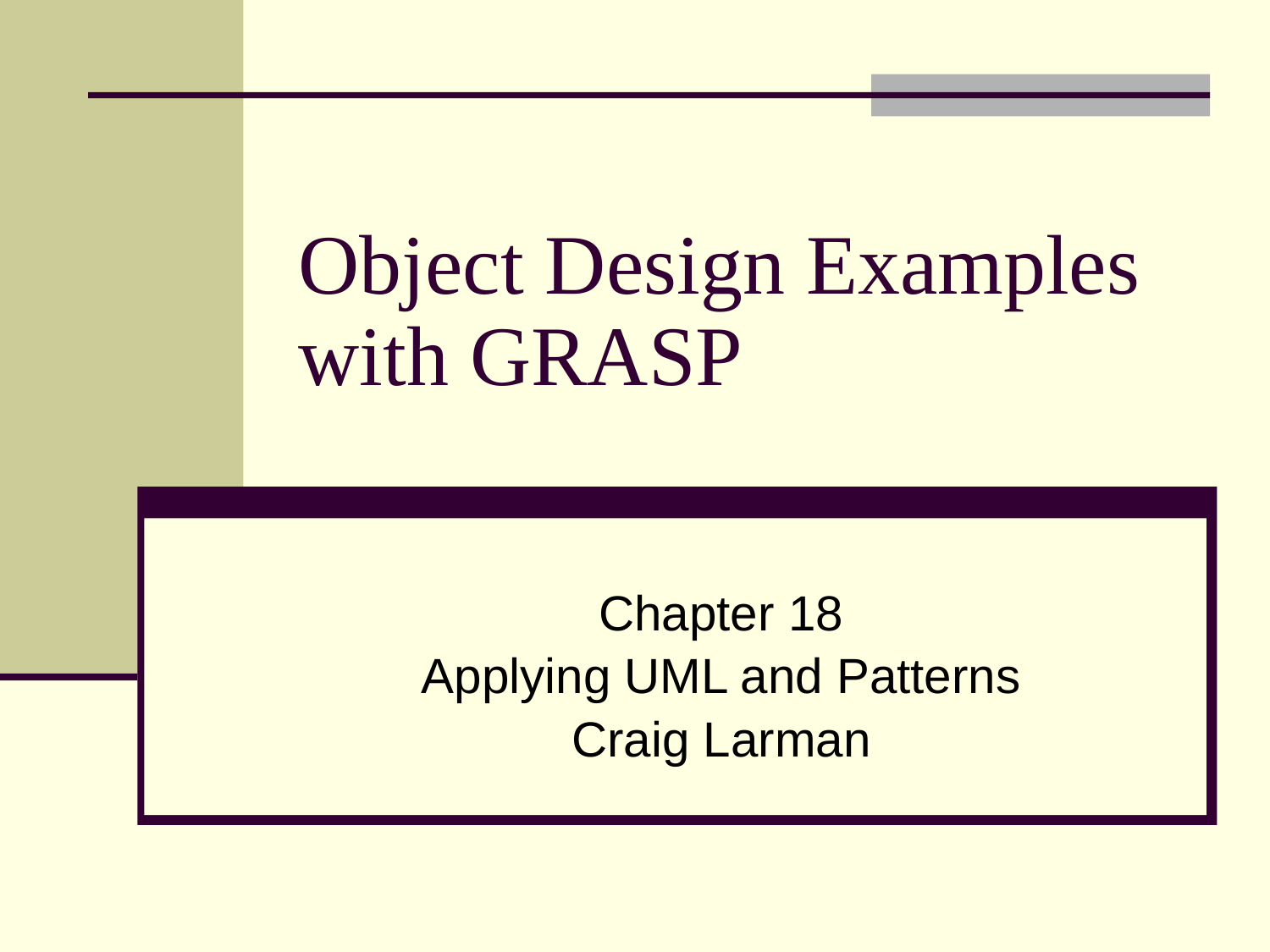

# Object Design Examples with GRASP
Chapter 18
Applying UML and Patterns
Craig Larman